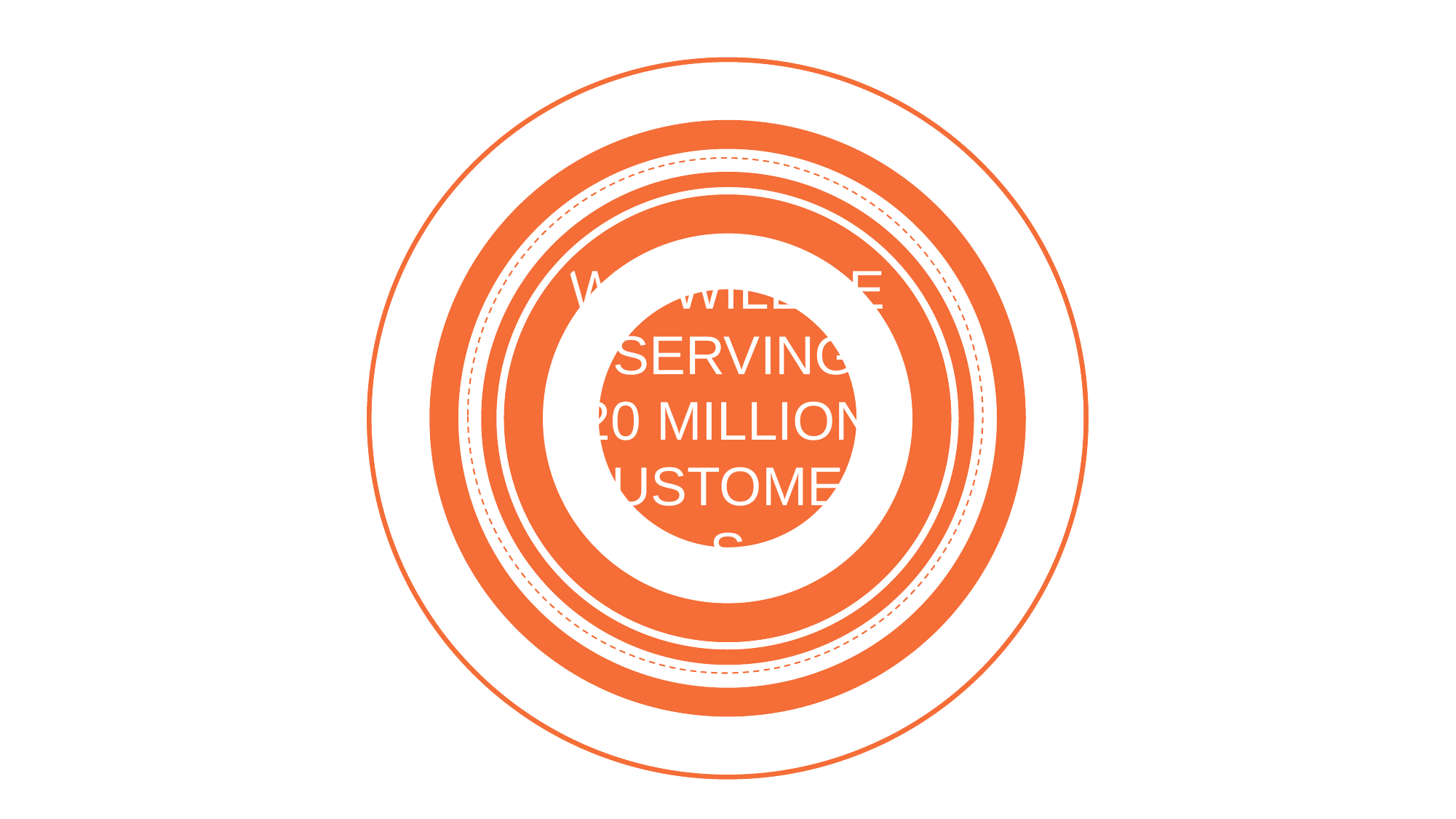

WE WILL BE  SERVING 20 MILLION CUSTOMERS